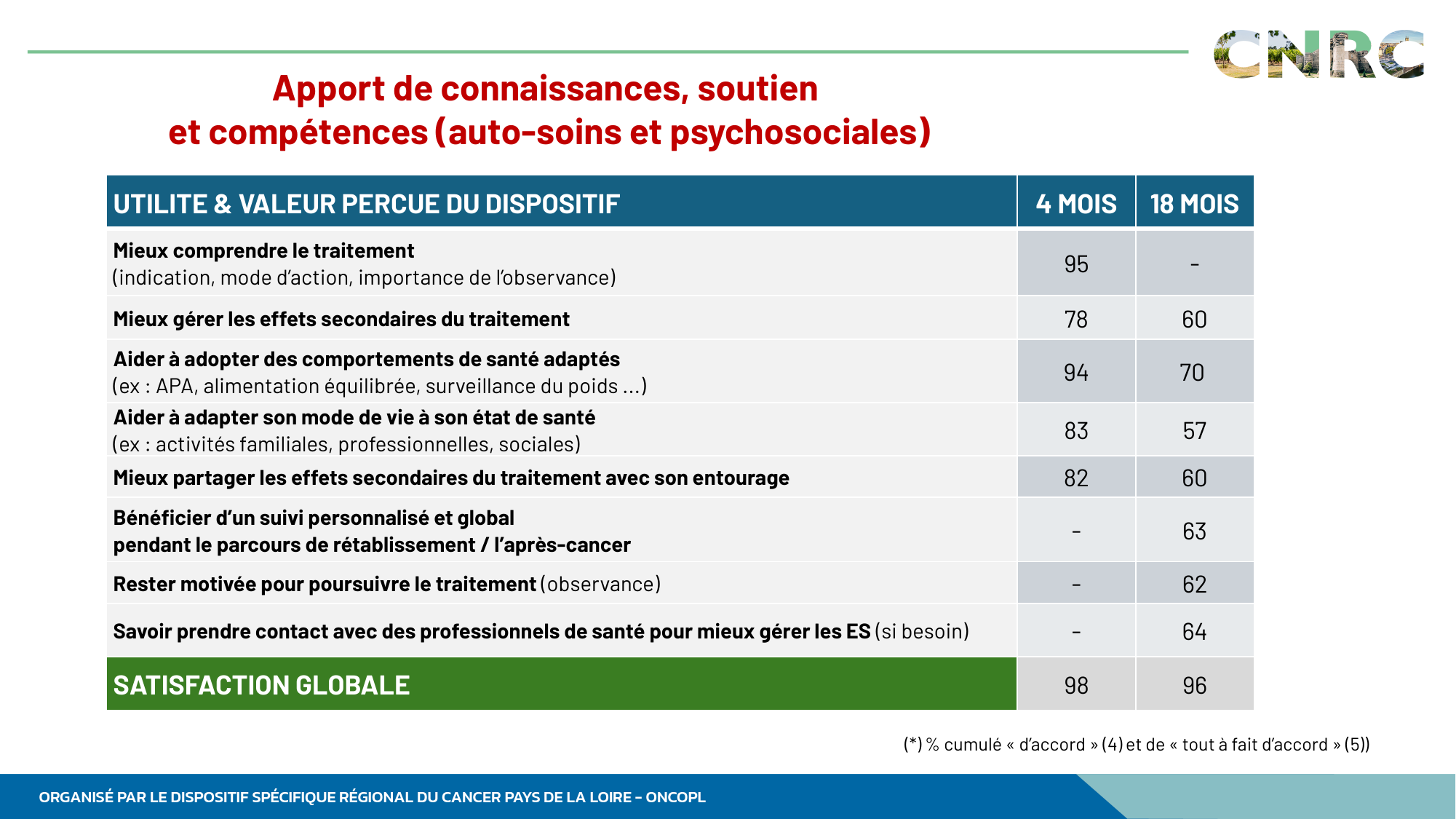

Apport de connaissances, soutien
et compétences (auto-soins et psychosociales)
| UTILITE & VALEUR PERCUE DU DISPOSITIF | 4 MOIS | 18 MOIS |
| --- | --- | --- |
| Mieux comprendre le traitement (indication, mode d’action, importance de l’observance) | 95 | - |
| Mieux gérer les effets secondaires du traitement | 78 | 60 |
| Aider à adopter des comportements de santé adaptés (ex : APA, alimentation équilibrée, surveillance du poids ...) | 94 | 70 |
| Aider à adapter son mode de vie à son état de santé (ex : activités familiales, professionnelles, sociales) | 83 | 57 |
| Mieux partager les effets secondaires du traitement avec son entourage | 82 | 60 |
| Bénéficier d’un suivi personnalisé et global pendant le parcours de rétablissement / l’après-cancer | - | 63 |
| Rester motivée pour poursuivre le traitement (observance) | - | 62 |
| Savoir prendre contact avec des professionnels de santé pour mieux gérer les ES (si besoin) | - | 64 |
| SATISFACTION GLOBALE | 98 | 96 |
(*) % cumulé « d’accord » (4) et de « tout à fait d’accord » (5))